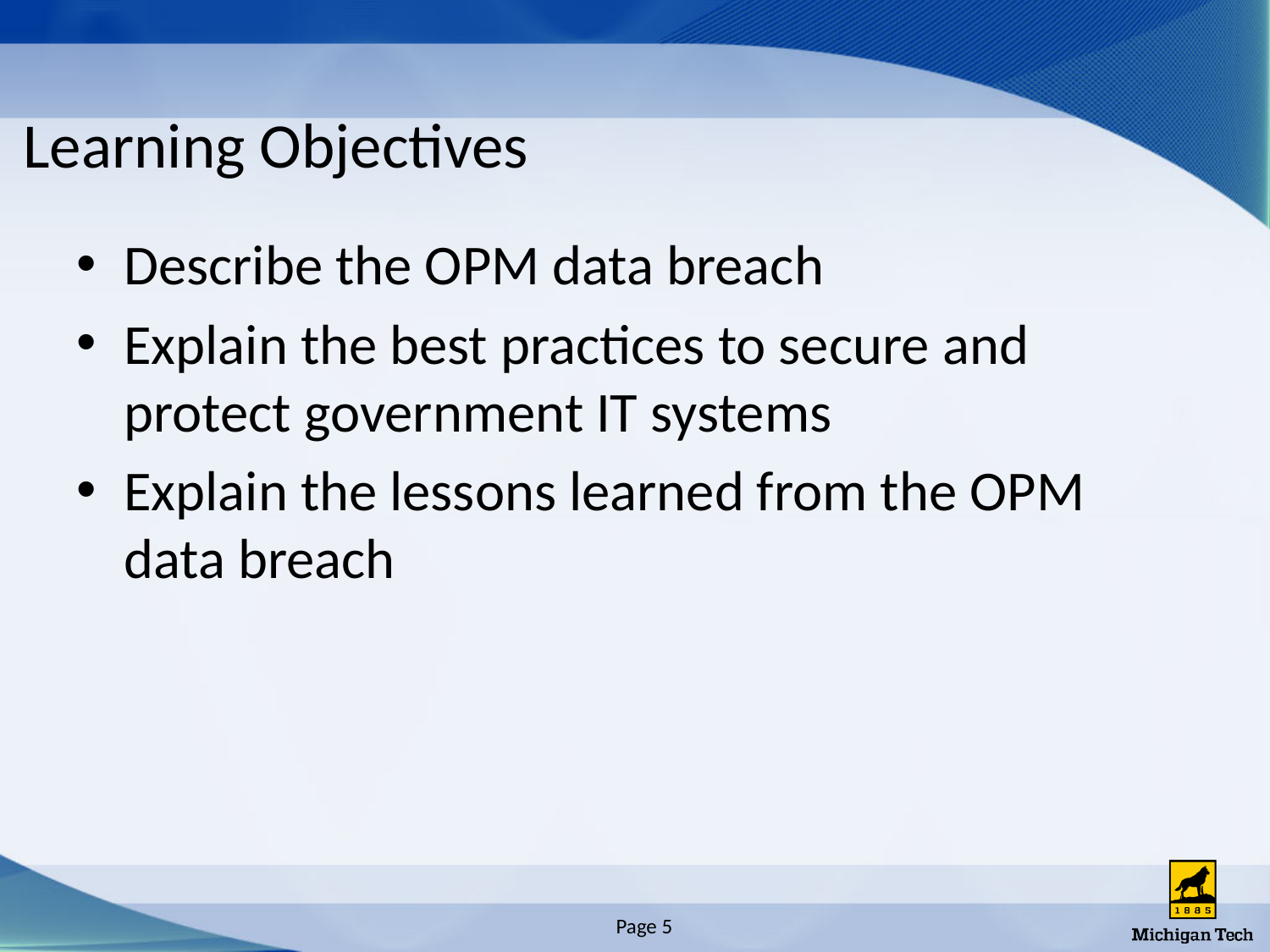

# Learning Objectives
Describe the OPM data breach
Explain the best practices to secure and protect government IT systems
Explain the lessons learned from the OPM data breach